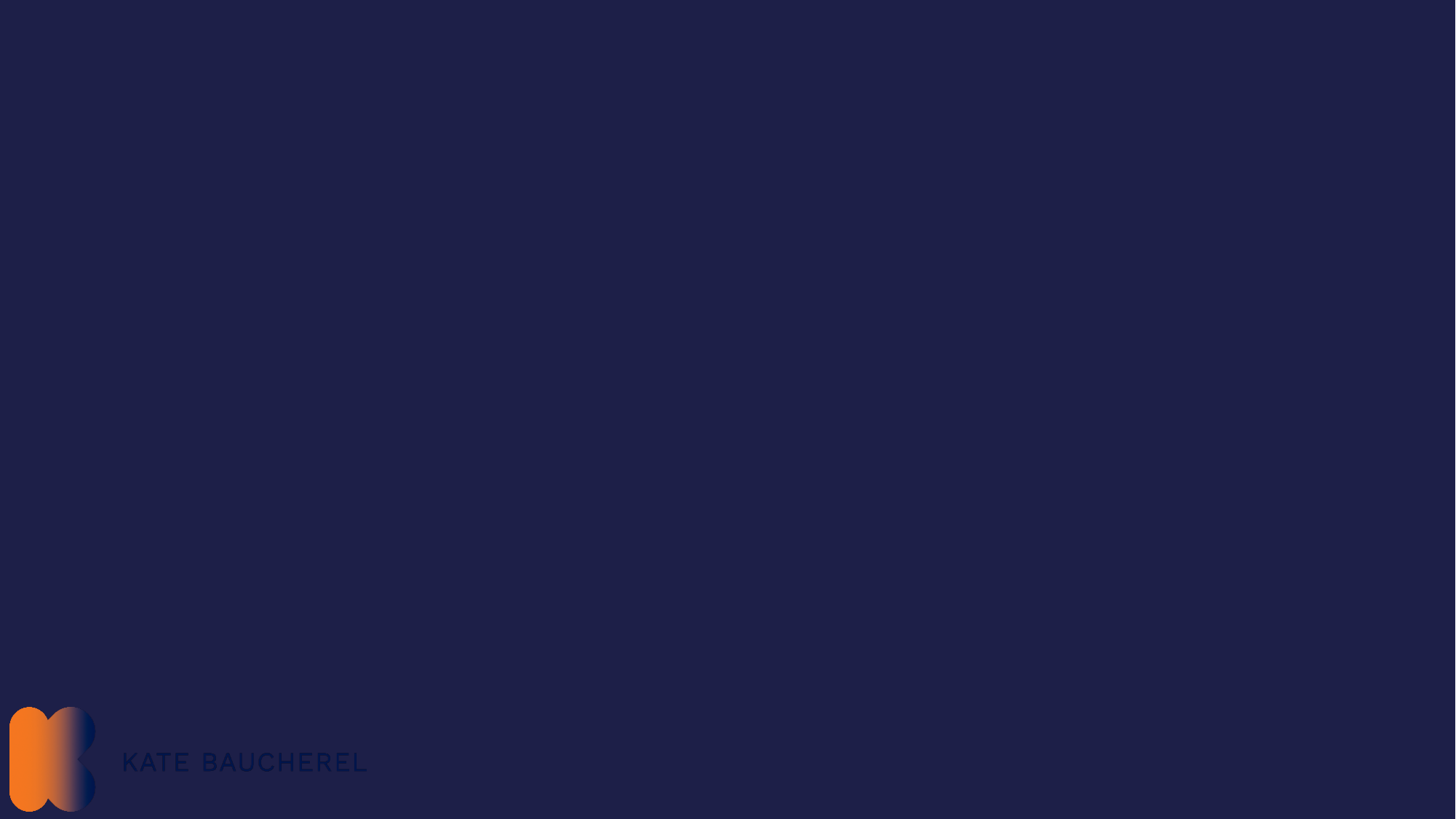

# Hot or cold wallet?
Every crypto wallet on-chain has two keys
The public key – like the address of your house, where funds can be sent
The private key – the only way to enter the house and manage the funds
It is the goal of cyber criminals to part the user from their private key
A wallet may be HOT – online, as a browser extension or phone pp
A wallet may be COLD – a physical device that can be kept separately from any computer and only brought online when the user needs to manage their assets
A private key can be regenerated using a mnemonic phrase – this has to be kept safe from theft and loss
Being too cautious with private keys can lead to total loss of the assets
Accidental disposal of a hard disk containing all the keys – a sorry tale
Around 4m of Bitcoin’s 21m total supply is considered lost